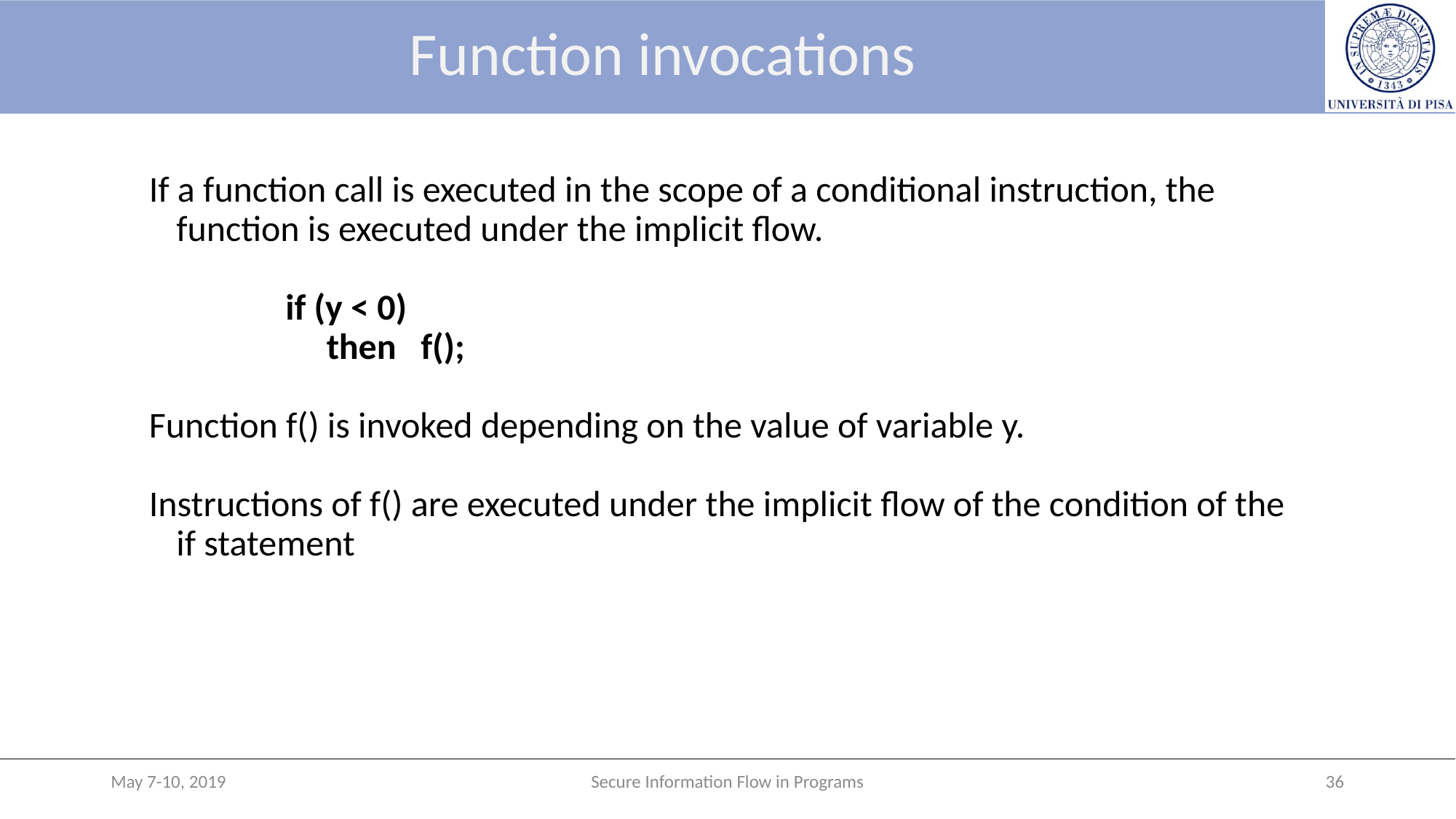

# Function invocations
If a function call is executed in the scope of a conditional instruction, the function is executed under the implicit flow.

		if (y < 0)
		     then   f();

Function f() is invoked depending on the value of variable y.

Instructions of f() are executed under the implicit flow of the condition of the if statement

May 7-10, 2019
Secure Information Flow in Programs
36